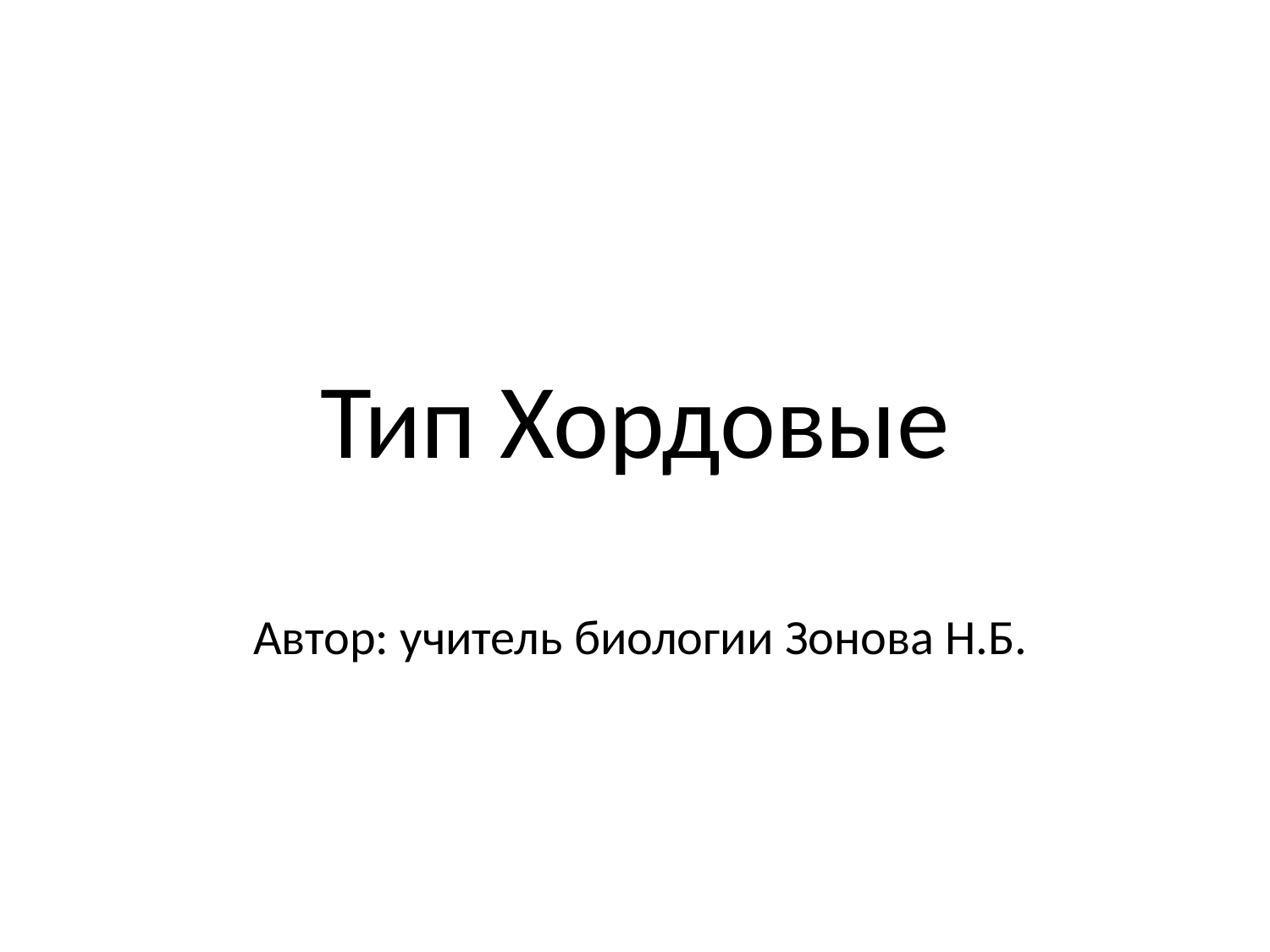

# Тип Хордовые
 Автор: учитель биологии Зонова Н.Б.